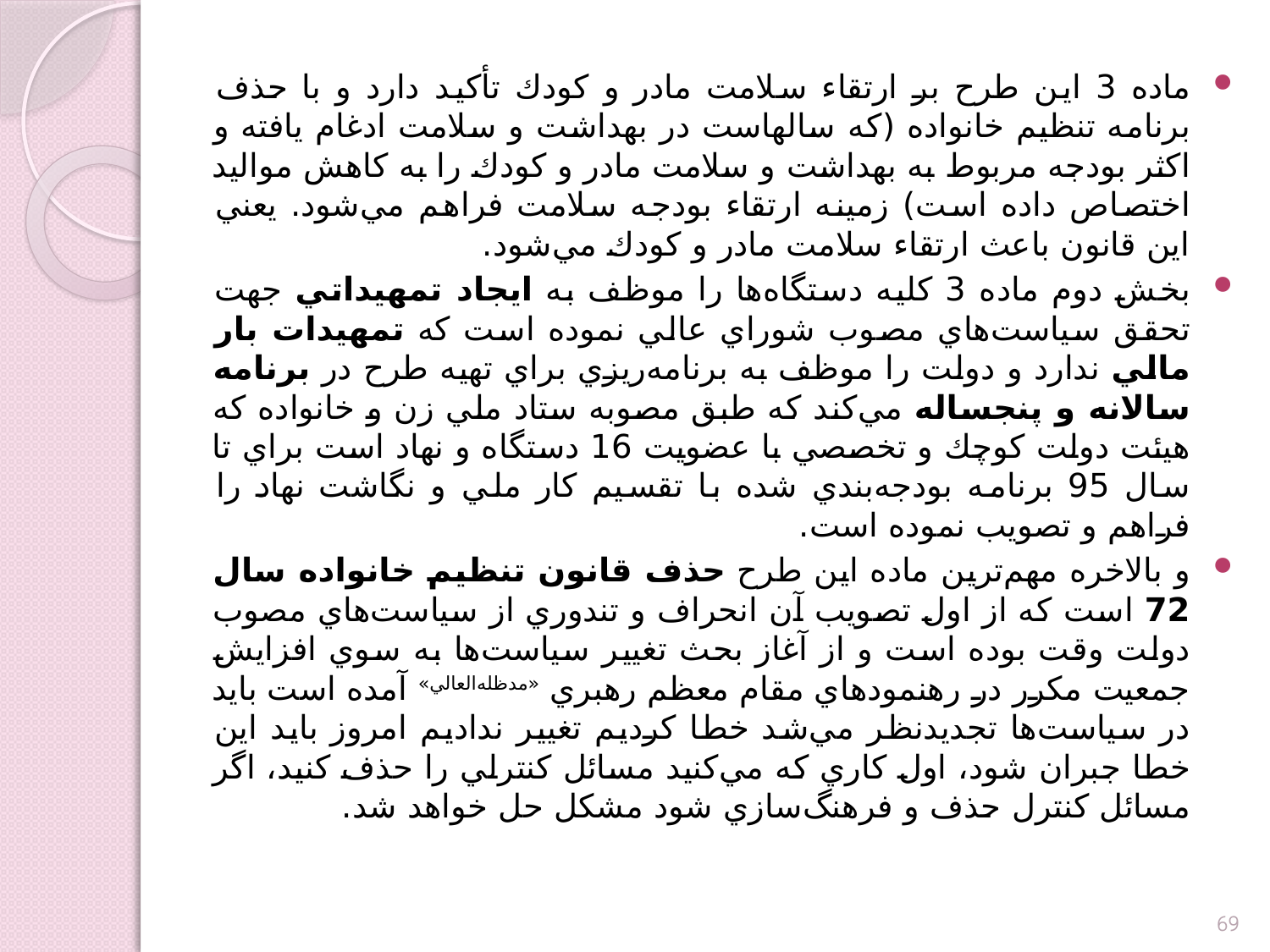

ماده 3 اين طرح بر ارتقاء سلامت مادر و كودك تأكيد دارد و با حذف برنامه تنظيم خانواده (كه سالهاست در بهداشت و سلامت ادغام يافته و اكثر بودجه مربوط به بهداشت و سلامت مادر و كودك را به كاهش مواليد اختصاص داده است) زمينه ارتقاء بودجه سلامت فراهم مي‌شود. يعني اين قانون باعث ارتقاء سلامت مادر و كودك مي‌شود.
بخش دوم ماده 3 كليه دستگاه‌ها را موظف به ايجاد تمهيداتي جهت تحقق سياست‌هاي مصوب شوراي عالي نموده است كه تمهيدات بار مالي ندارد و دولت را موظف به برنامه‌ريزي براي تهيه طرح در برنامه سالانه و پنجساله مي‌كند كه طبق مصوبه ستاد ملي زن و خانواده كه هيئت دولت كوچك و تخصصي با عضويت 16 دستگاه و نهاد است براي تا سال 95 برنامه بودجه‌بندي شده با تقسيم كار ملي و نگاشت نهاد را فراهم و تصويب نموده است.
و بالاخره مهم‌ترين ماده اين طرح حذف قانون تنظيم خانواده سال 72 است كه از اول تصويب آن انحراف و تندوري از سياست‌هاي مصوب دولت وقت بوده است و از آغاز بحث تغيير سياست‌ها به سوي افزايش جمعيت مكرر در رهنمودهاي مقام معظم رهبري «مدظله‌العالي» آمده است بايد در سياست‌ها تجديدنظر مي‌شد خطا كرديم تغيير نداديم امروز بايد اين خطا جبران شود، اول كاري كه مي‌كنيد مسائل كنترلي را حذف كنيد، اگر مسائل كنترل حذف و فرهنگ‌سازي شود مشكل حل خواهد شد.
69